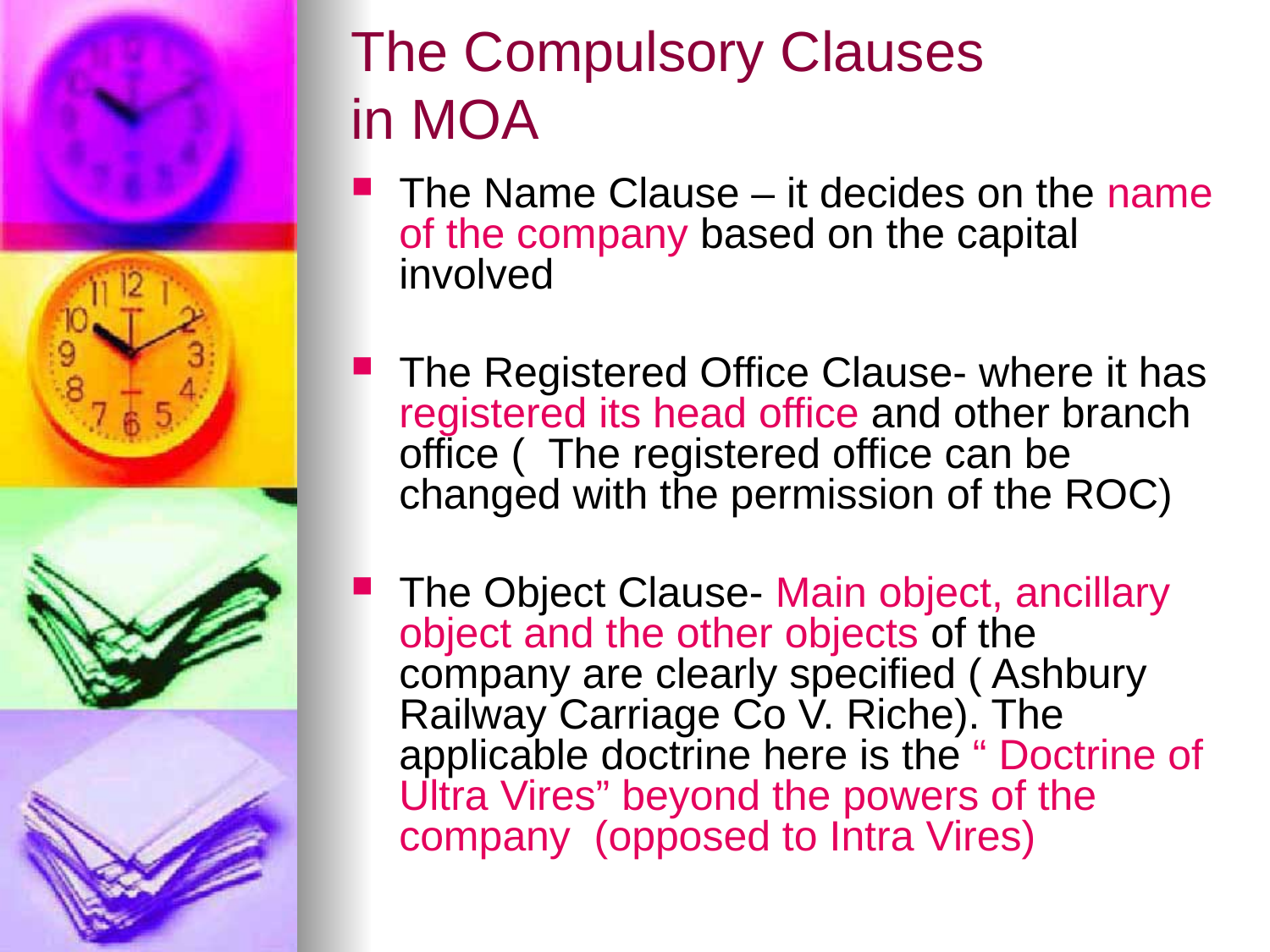

# The Compulsory Clauses in MOA
The Name Clause – it decides on the name of the company based on the capital involved

The Registered Office Clause- where it has registered its head office and other branch office (  The registered office can be changed with the permission of the ROC)

The Object Clause- Main object, ancillary object and the other objects of the company are clearly specified ( Ashbury Railway Carriage Co V. Riche). The applicable doctrine here is the “ Doctrine of Ultra Vires” beyond the powers of the company  (opposed to Intra Vires)